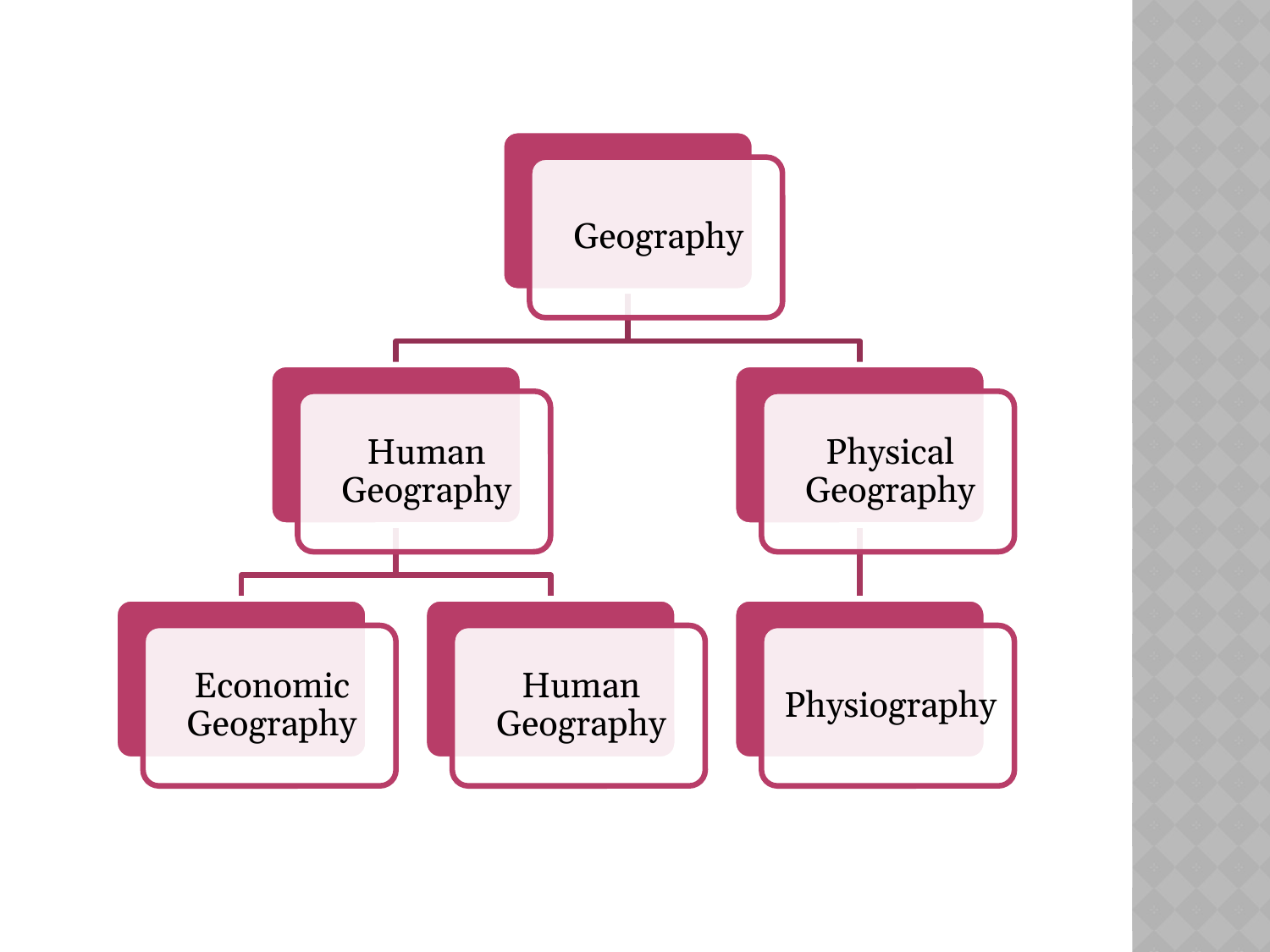

Geography
Human Geography
Economic Geography
Human Geography
Physical Geography
Physiography